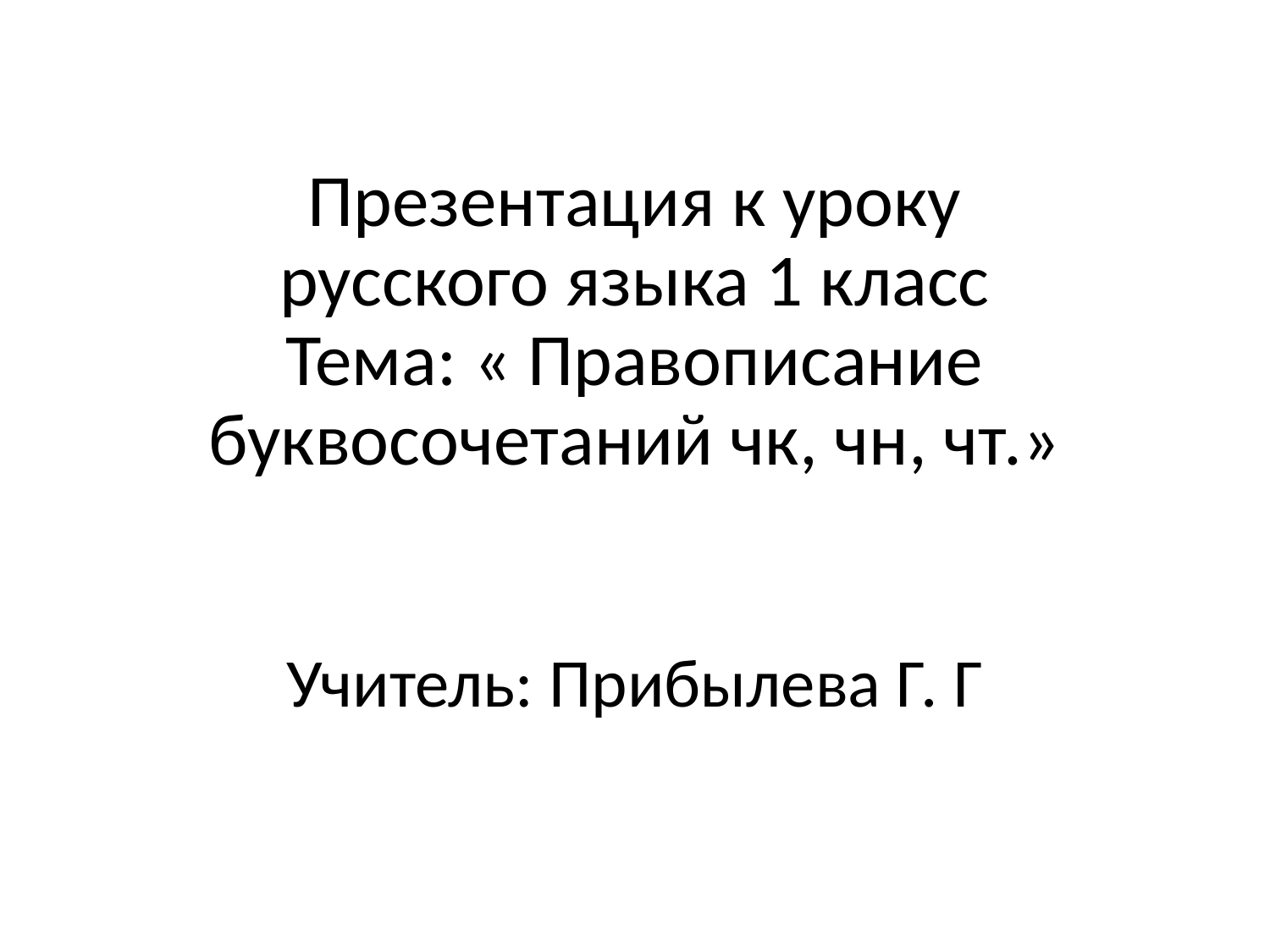

# Презентация к уроку русского языка 1 класс Тема: « Правописание буквосочетаний чк, чн, чт.»

Учитель: Прибылева Г. Г